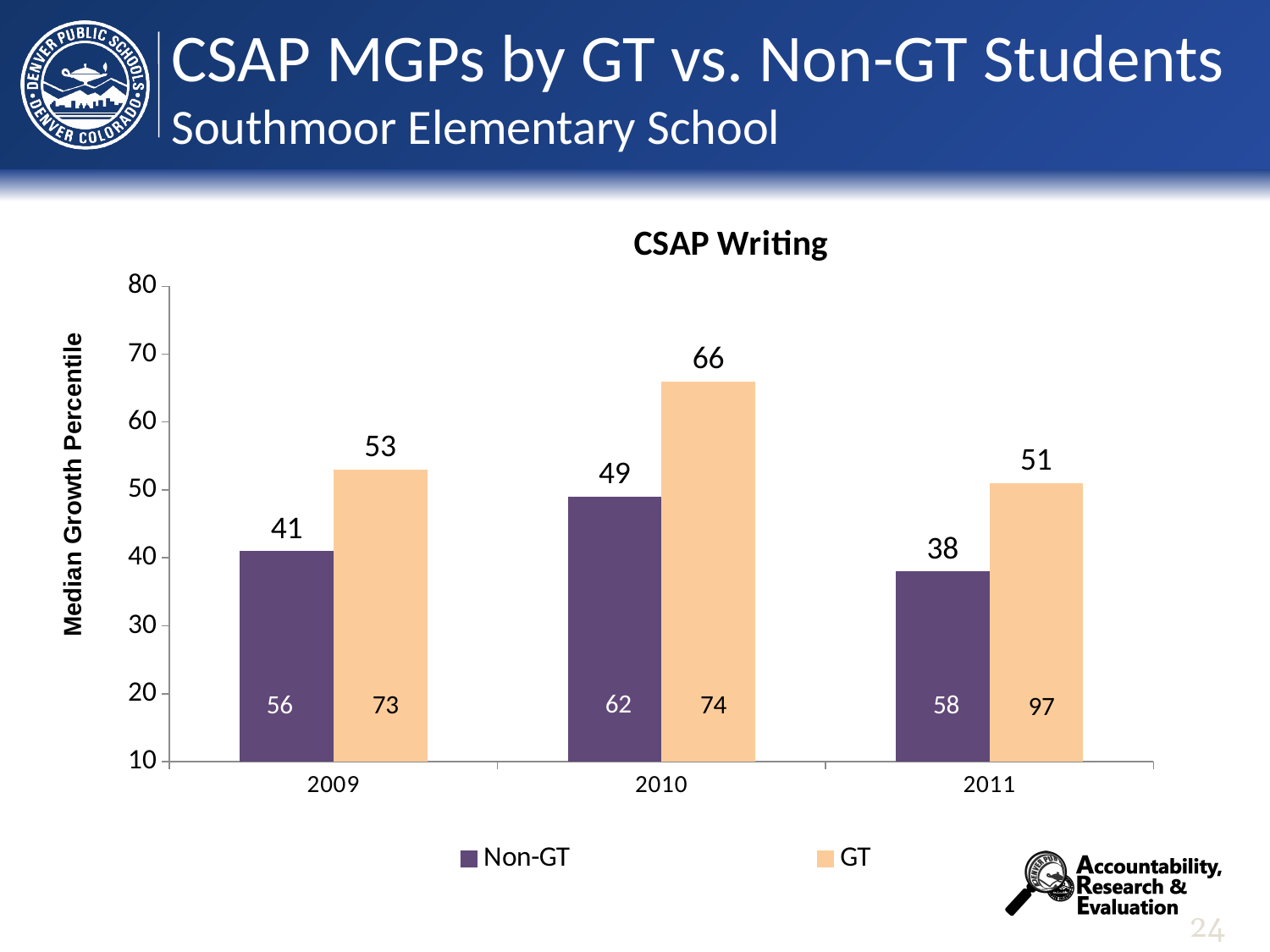

# CSAP MGPs by GT vs. Non-GT Students Southmoor Elementary School

### Chart

| Category | Non-GT | GT  |
|---|---|---|
| 2009 | 41.0 | 53.0 |
| 2010 | 49.0 | 66.0 |
| 2011 | 38.0 | 51.0 |
Median Growth Percentile
24